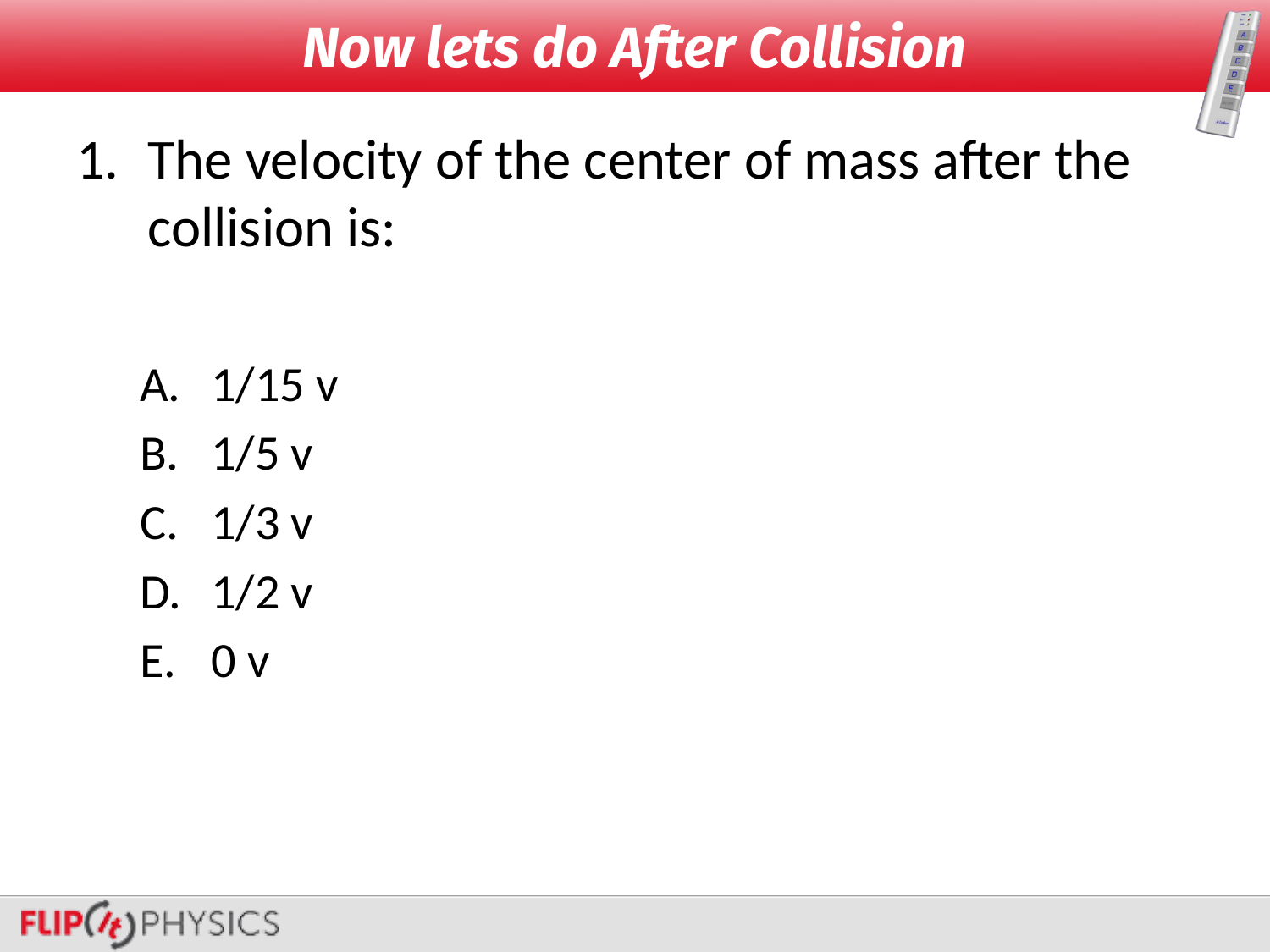

# Now lets do After Collision
The velocity of the center of mass after the collision is:

1/15 v
1/5 v
1/3 v
1/2 v
0 v